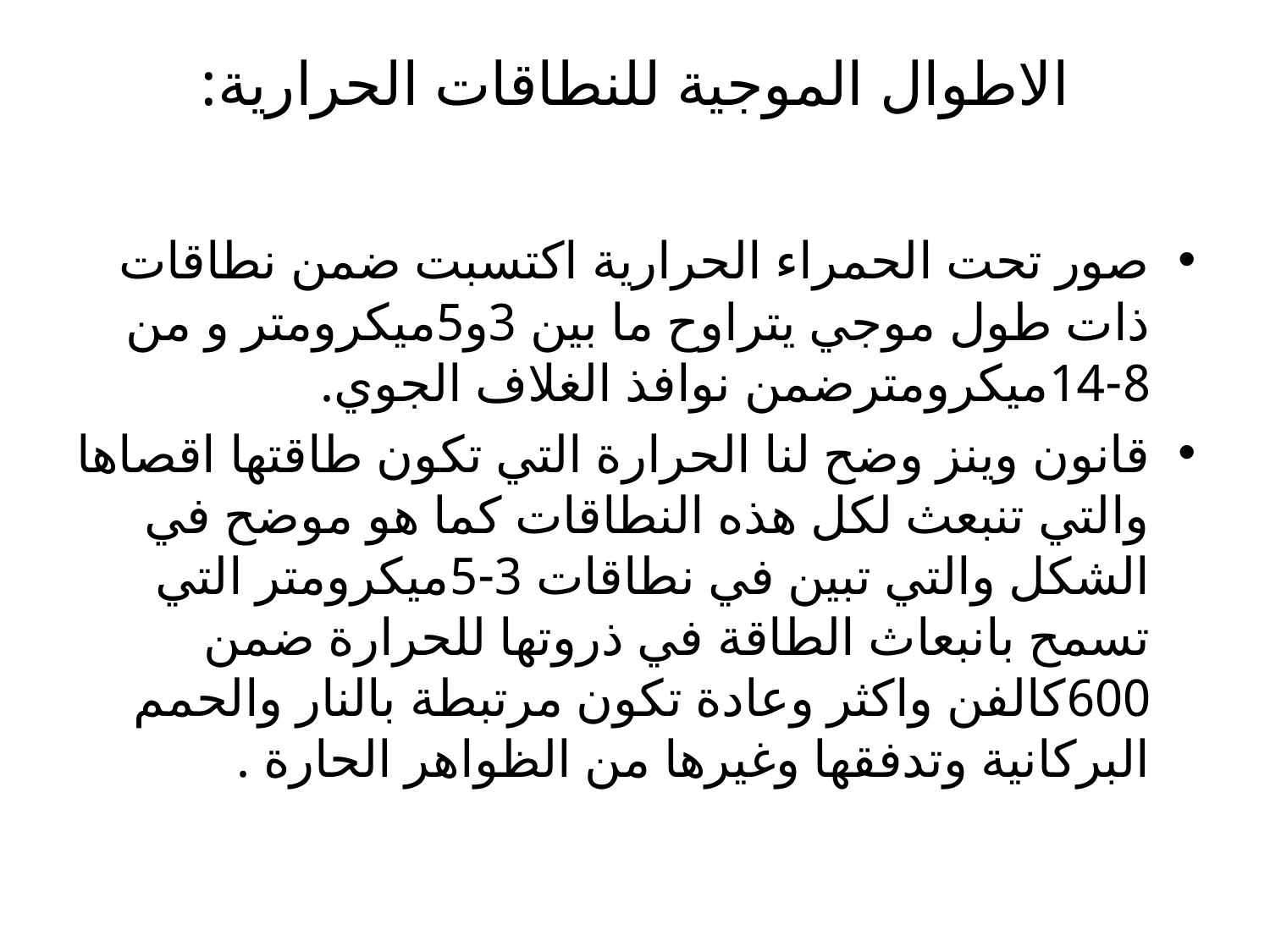

# الاطوال الموجية للنطاقات الحرارية:
صور تحت الحمراء الحرارية اكتسبت ضمن نطاقات ذات طول موجي يتراوح ما بين 3و5ميكرومتر و من 8-14ميكرومترضمن نوافذ الغلاف الجوي.
قانون وينز وضح لنا الحرارة التي تكون طاقتها اقصاها والتي تنبعث لكل هذه النطاقات كما هو موضح في الشكل والتي تبين في نطاقات 3-5ميكرومتر التي تسمح بانبعاث الطاقة في ذروتها للحرارة ضمن 600كالفن واكثر وعادة تكون مرتبطة بالنار والحمم البركانية وتدفقها وغيرها من الظواهر الحارة .